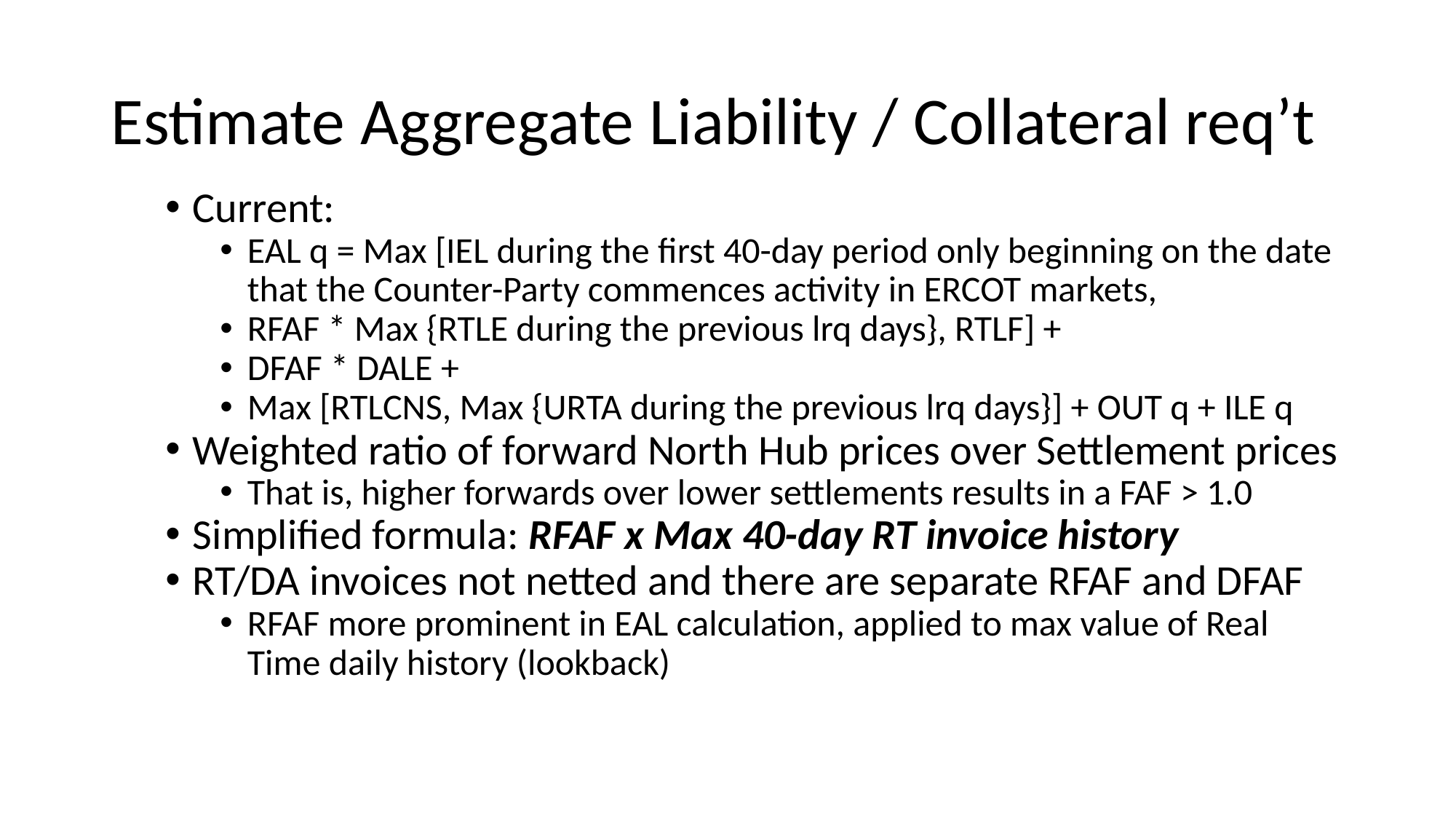

# Estimate Aggregate Liability / Collateral req’t
Current:
EAL q = Max [IEL during the first 40-day period only beginning on the date that the Counter-Party commences activity in ERCOT markets,
RFAF * Max {RTLE during the previous lrq days}, RTLF] +
DFAF * DALE +
Max [RTLCNS, Max {URTA during the previous lrq days}] + OUT q + ILE q
Weighted ratio of forward North Hub prices over Settlement prices
That is, higher forwards over lower settlements results in a FAF > 1.0
Simplified formula: RFAF x Max 40-day RT invoice history
RT/DA invoices not netted and there are separate RFAF and DFAF
RFAF more prominent in EAL calculation, applied to max value of Real Time daily history (lookback)